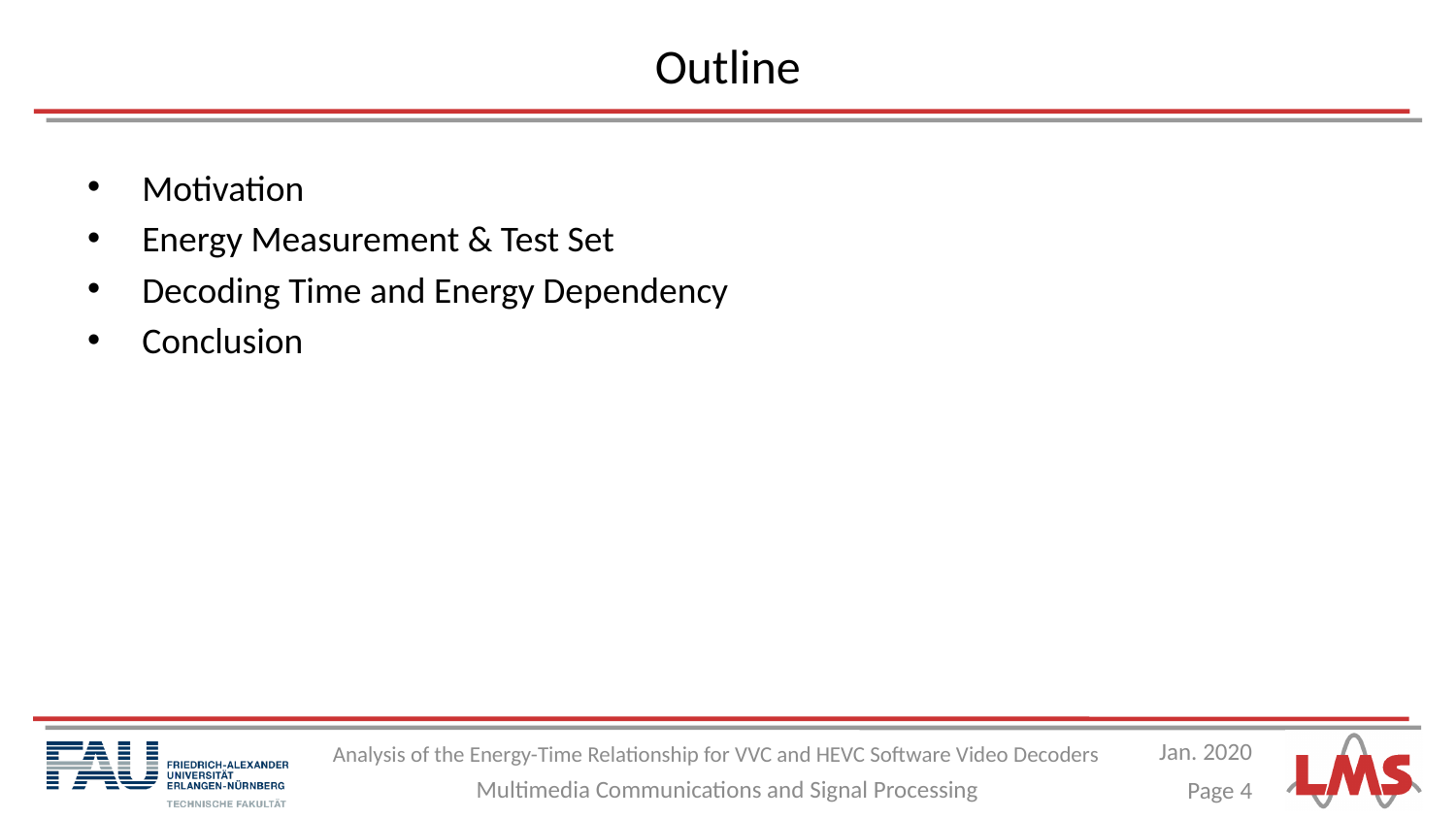

# Outline
Motivation
Energy Measurement & Test Set
Decoding Time and Energy Dependency
Conclusion